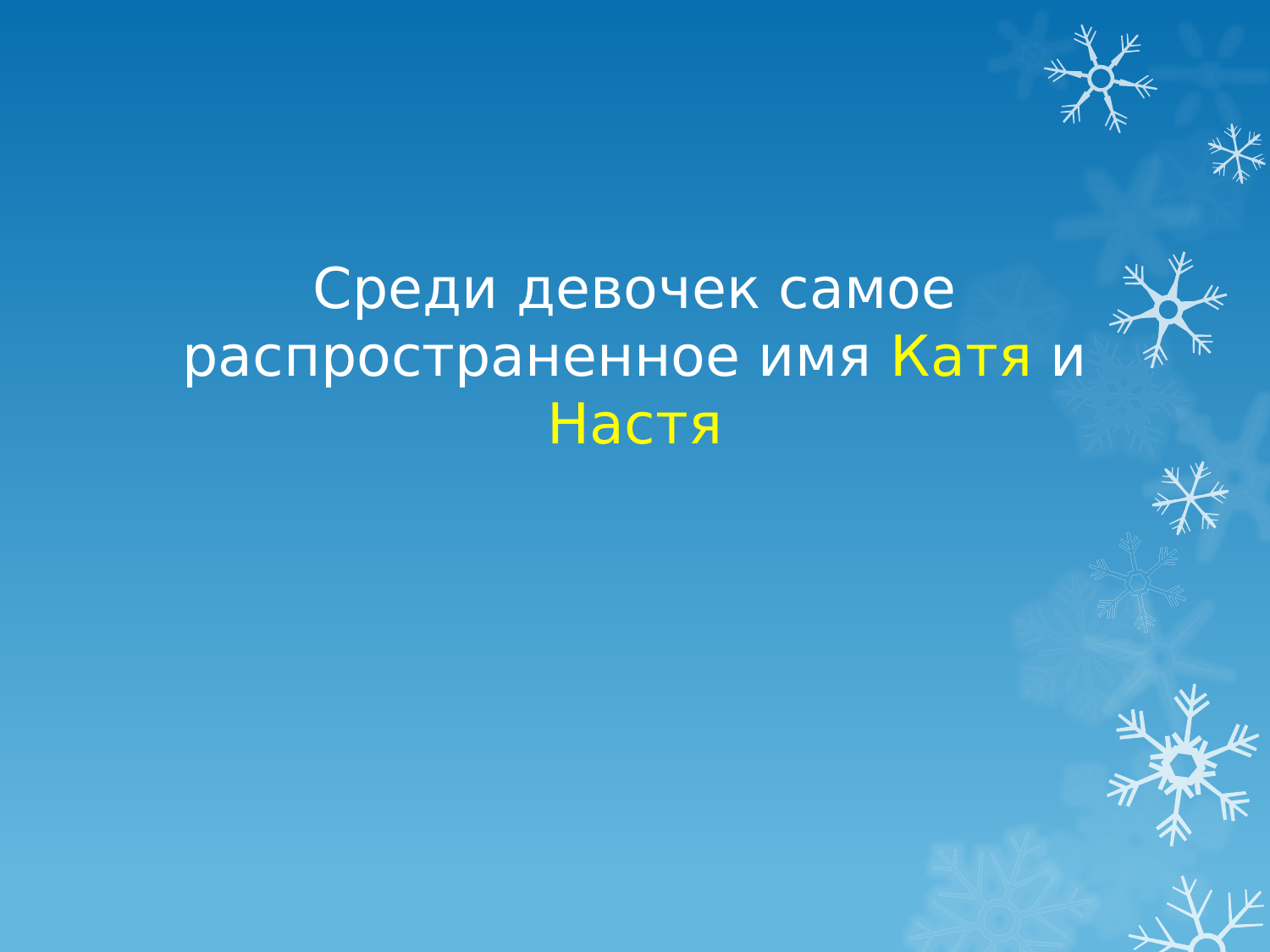

# Среди девочек самое распространенное имя Катя и Настя